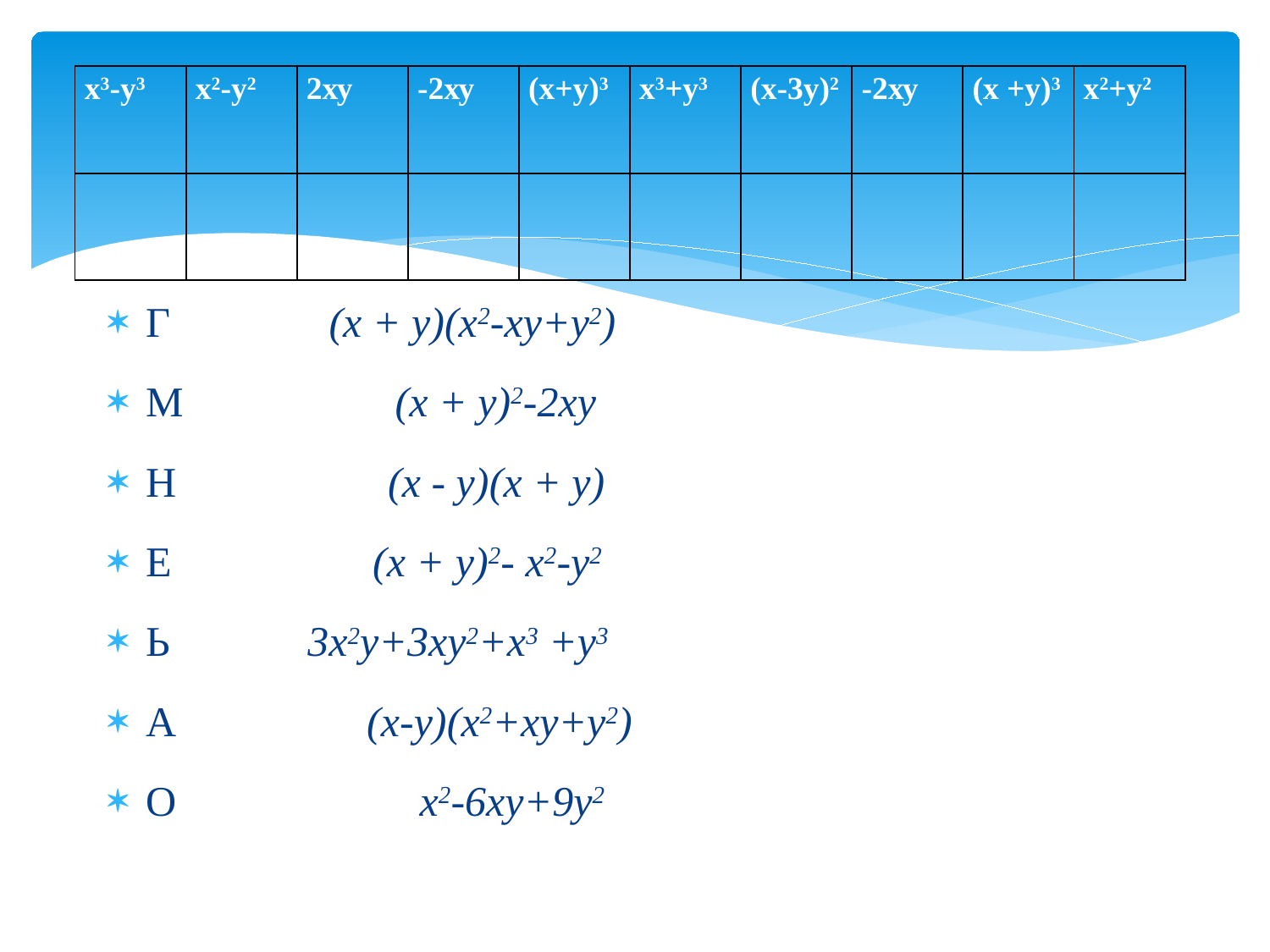

| х3-у3 | х2-у2 | 2ху | -2ху | (х+у)3 | х3+у3 | (х-3у)2 | -2ху | (х +у)3 | х2+у2 |
| --- | --- | --- | --- | --- | --- | --- | --- | --- | --- |
|  |  |  |  |  |  |  |  |  |  |
Г               (х + у)(х2-ху+у2)
М                    (х + у)2-2ху
Н                    (х - у)(х + у)
Е                   (х + у)2- х2-у2
Ь             3х2у+3ху2+х3 +у3
А                  (х-у)(х2+ху+у2)
О                       х2-6ху+9у2